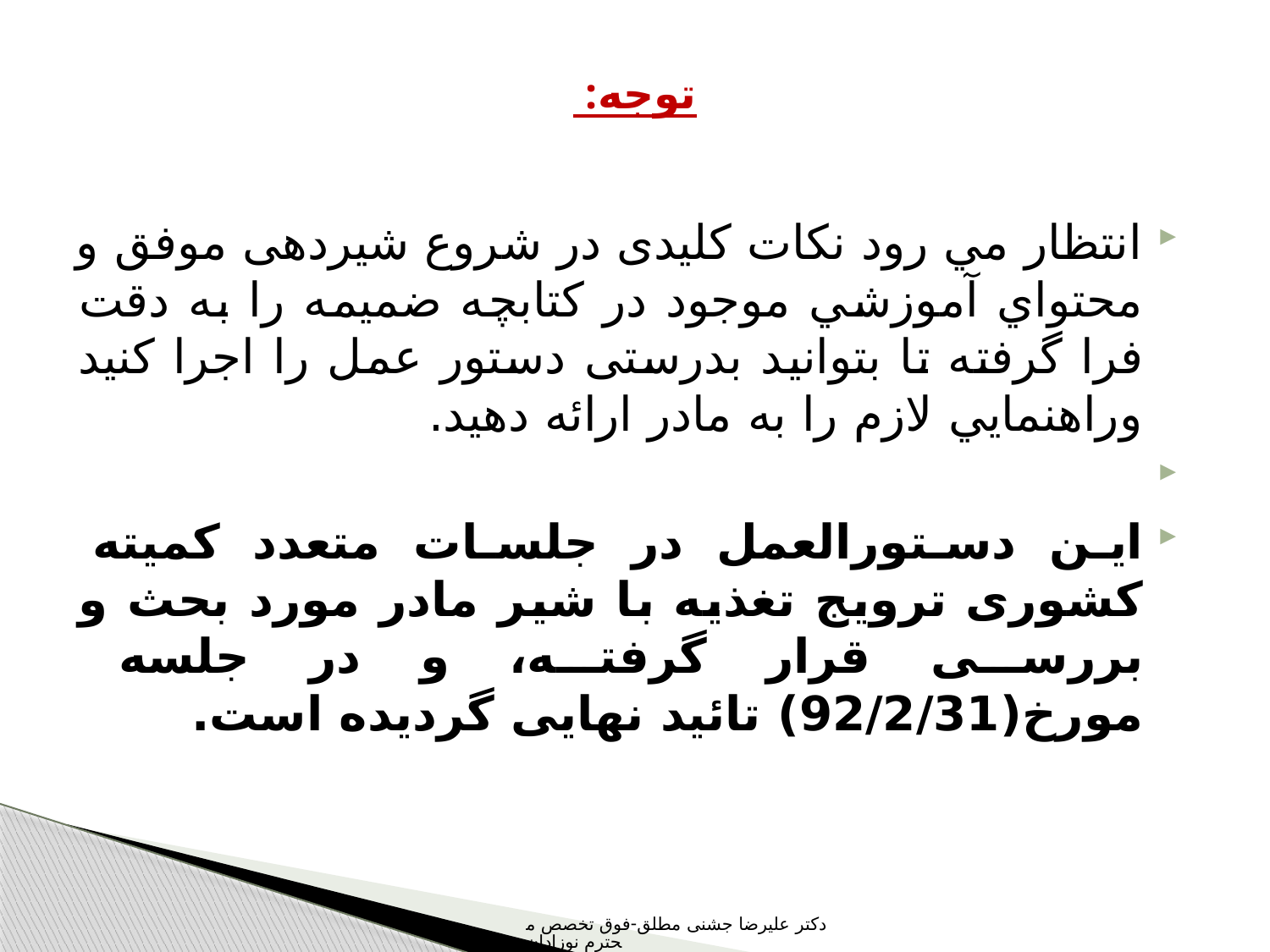

# توجه:
انتظار مي رود نکات کليدی در شروع شيردهی موفق و محتواي آموزشي موجود در کتابچه ضميمه را به دقت فرا گرفته تا بتوانيد بدرستی دستور عمل را اجرا كنيد وراهنمايي لازم را به مادر ارائه دهيد.

این دستورالعمل در جلسات متعدد کمیته کشوری ترویج تغذیه با شیر مادر مورد بحث و بررسی قرار گرفته، و در جلسه مورخ(92/2/31) تائید نهایی گردیده است.

دکتر علیرضا جشنی مطلق-فوق تخصص محترم نوزادان